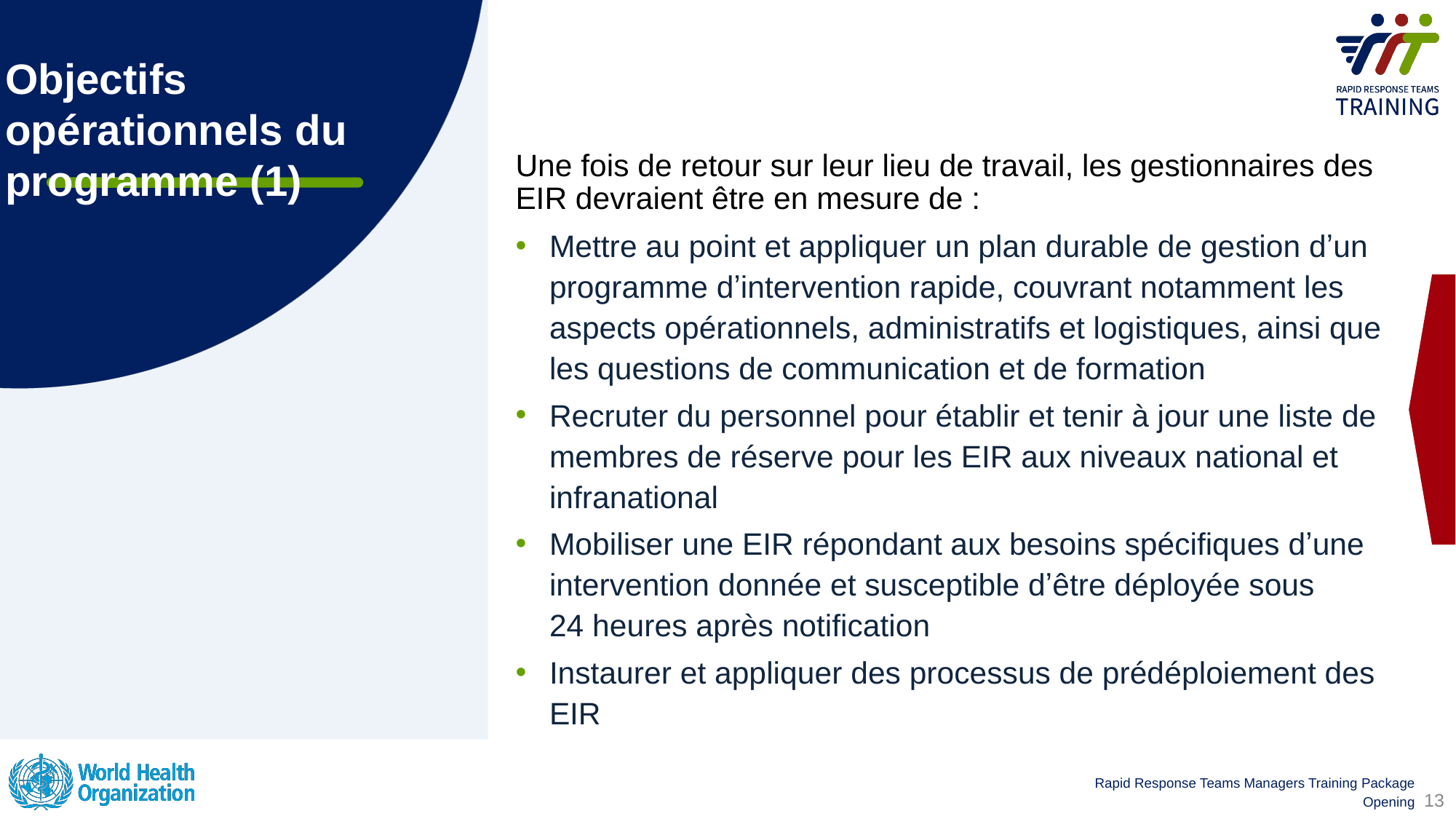

Objectifs opérationnels du programme (1)
Une fois de retour sur leur lieu de travail, les gestionnaires des EIR devraient être en mesure de :
Mettre au point et appliquer un plan durable de gestion dʼun programme dʼintervention rapide, couvrant notamment les aspects opérationnels, administratifs et logistiques, ainsi que les questions de communication et de formation
Recruter du personnel pour établir et tenir à jour une liste de membres de réserve pour les EIR aux niveaux national et infranational
Mobiliser une EIR répondant aux besoins spécifiques dʼune intervention donnée et susceptible dʼêtre déployée sous 24 heures après notification
Instaurer et appliquer des processus de prédéploiement des EIR
13